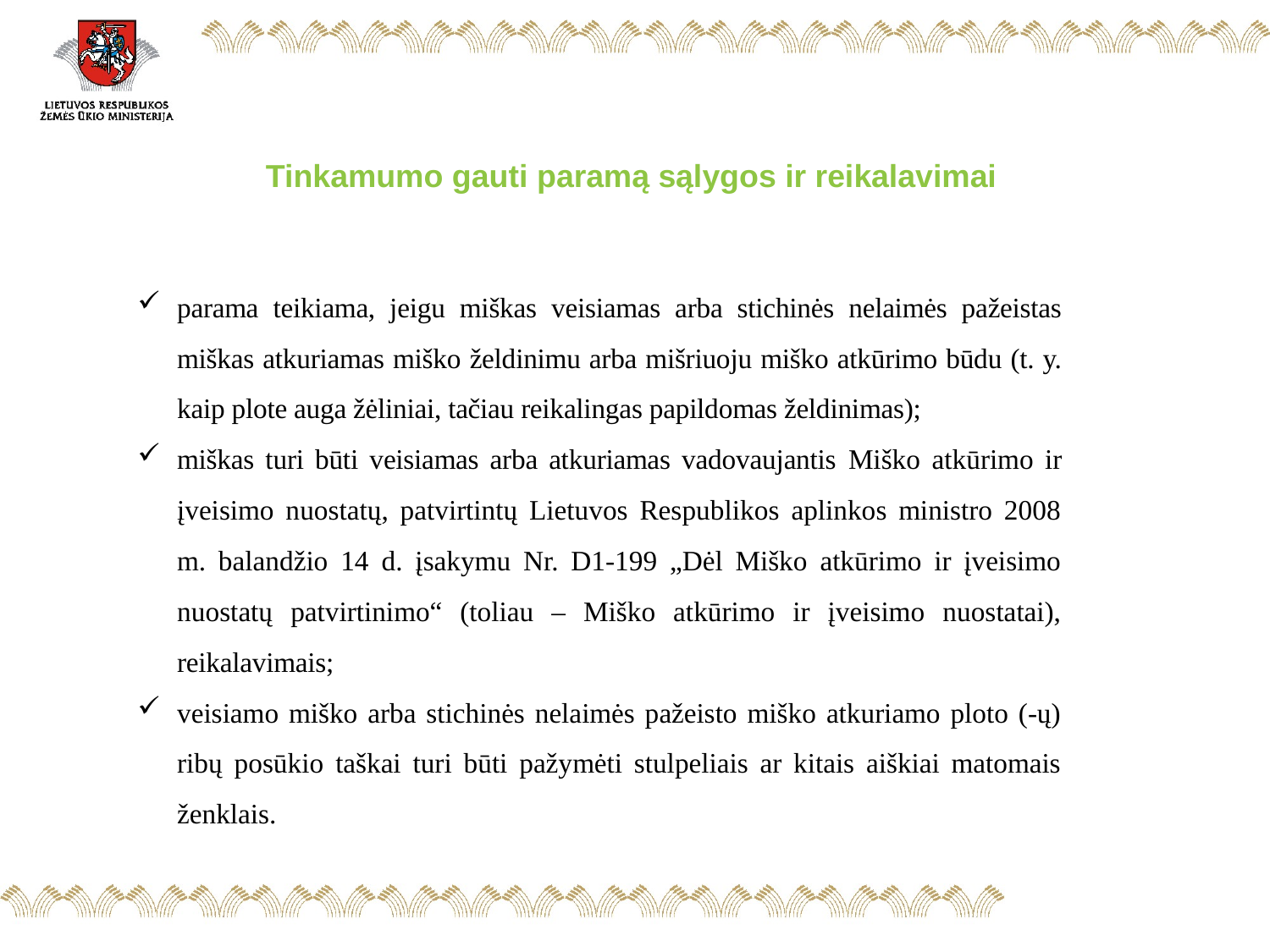

Tinkamumo gauti paramą sąlygos ir reikalavimai
parama teikiama, jeigu miškas veisiamas arba stichinės nelaimės pažeistas miškas atkuriamas miško želdinimu arba mišriuoju miško atkūrimo būdu (t. y. kaip plote auga žėliniai, tačiau reikalingas papildomas želdinimas);
miškas turi būti veisiamas arba atkuriamas vadovaujantis Miško atkūrimo ir įveisimo nuostatų, patvirtintų Lietuvos Respublikos aplinkos ministro 2008 m. balandžio 14 d. įsakymu Nr. D1-199 „Dėl Miško atkūrimo ir įveisimo nuostatų patvirtinimo“ (toliau – Miško atkūrimo ir įveisimo nuostatai), reikalavimais;
veisiamo miško arba stichinės nelaimės pažeisto miško atkuriamo ploto (-ų) ribų posūkio taškai turi būti pažymėti stulpeliais ar kitais aiškiai matomais ženklais.